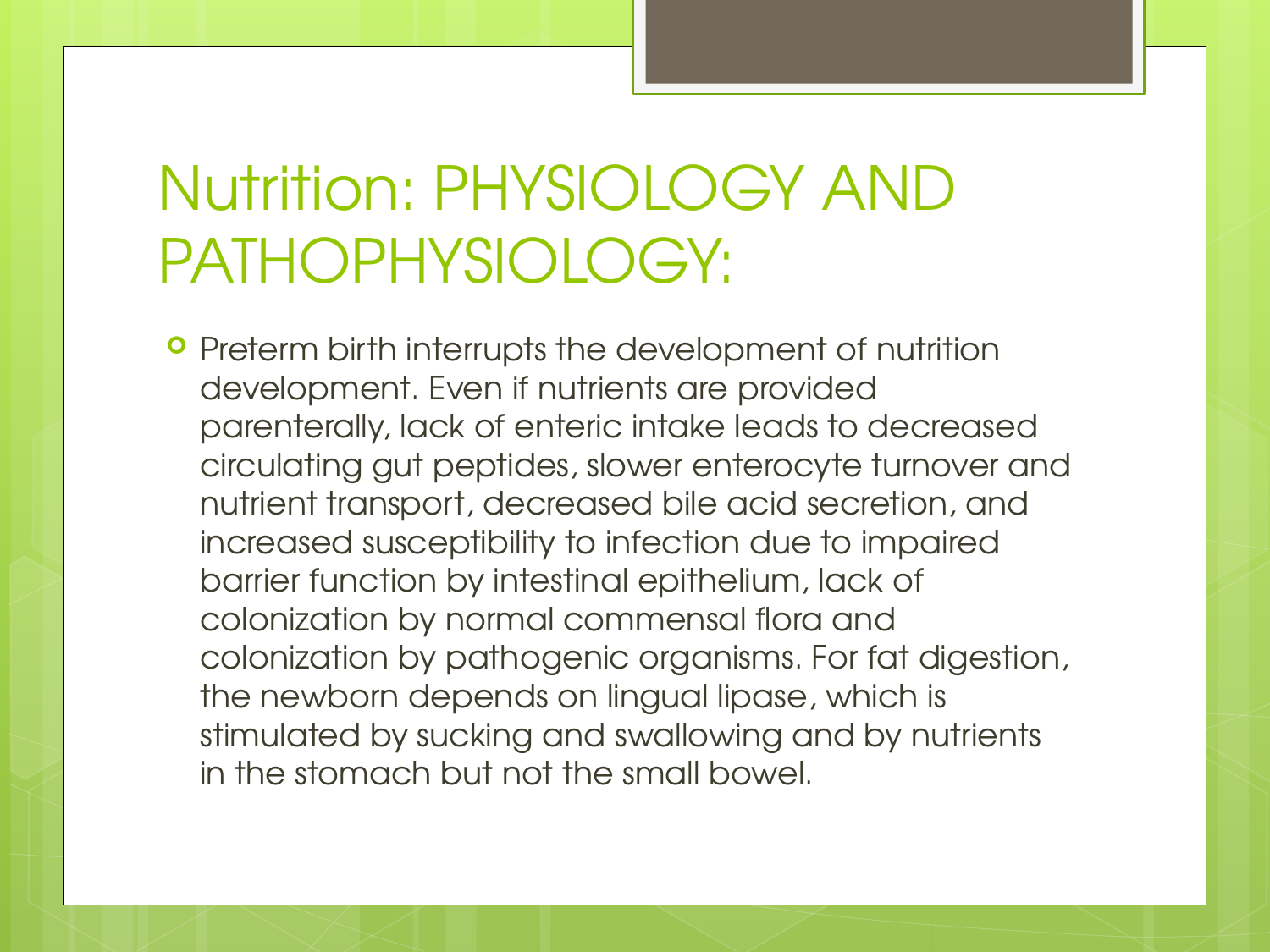

# Nutrition: PHYSIOLOGY AND PATHOPHYSIOLOGY:
Preterm birth interrupts the development of nutrition development. Even if nutrients are provided parenterally, lack of enteric intake leads to decreased circulating gut peptides, slower enterocyte turnover and nutrient transport, decreased bile acid secretion, and increased susceptibility to infection due to impaired barrier function by intestinal epithelium, lack of colonization by normal commensal flora and colonization by pathogenic organisms. For fat digestion, the newborn depends on lingual lipase, which is stimulated by sucking and swallowing and by nutrients in the stomach but not the small bowel.